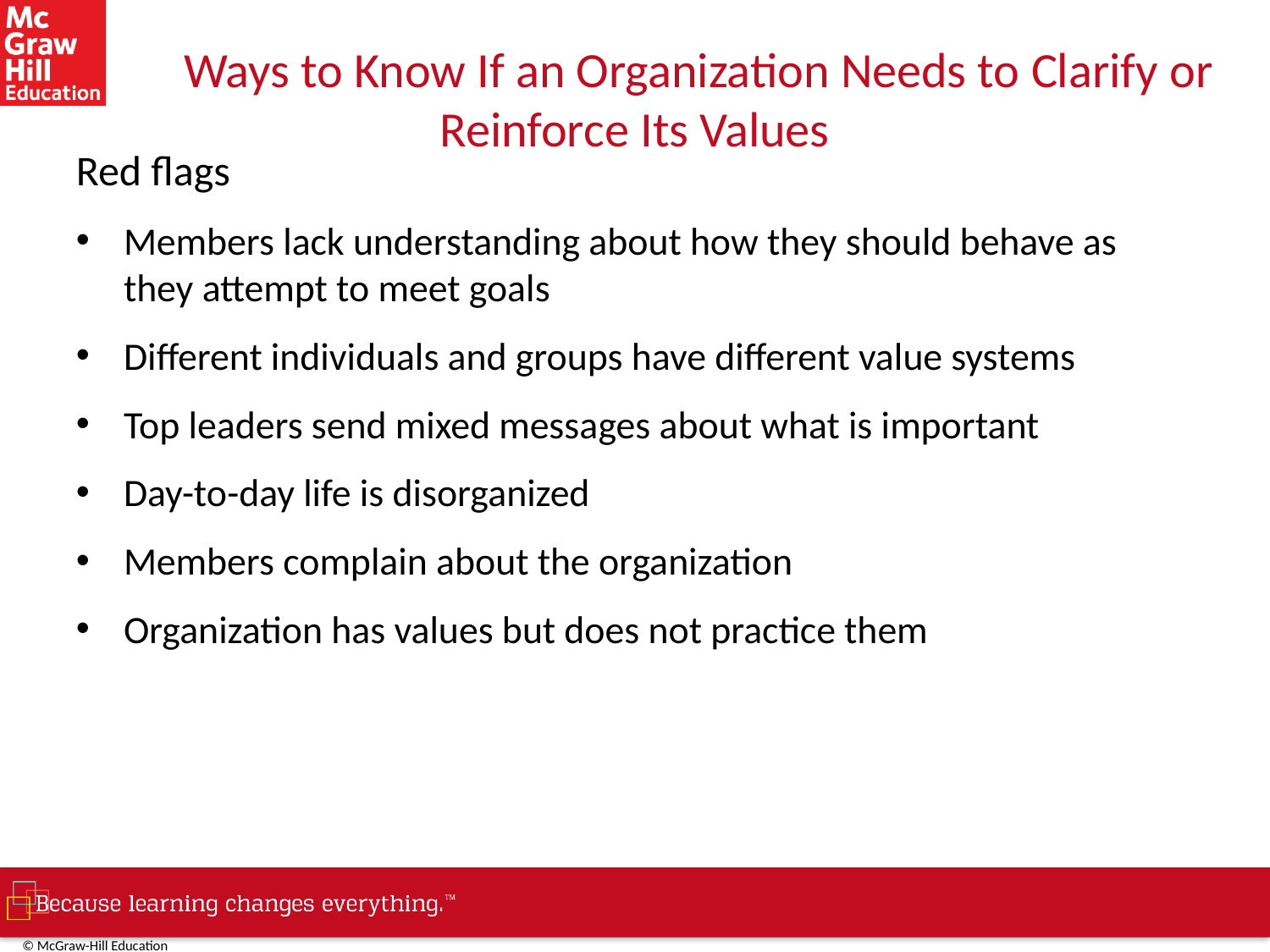

# Ways to Know If an Organization Needs to Clarify or Reinforce Its Values
Red flags
Members lack understanding about how they should behave as they attempt to meet goals
Different individuals and groups have different value systems
Top leaders send mixed messages about what is important
Day-to-day life is disorganized
Members complain about the organization
Organization has values but does not practice them